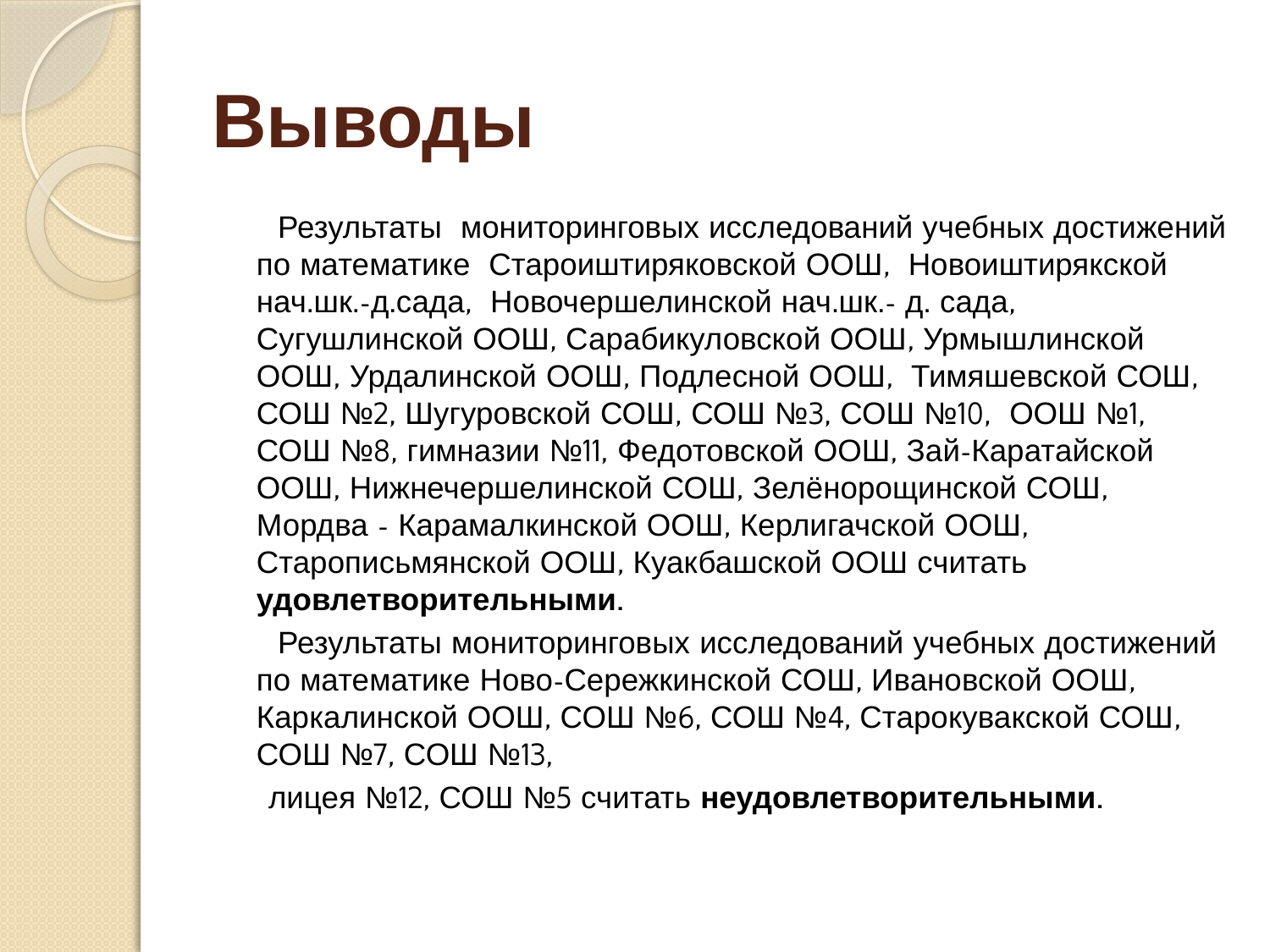

# Выводы
      Результаты  мониторинговых исследований учебных достижений по математике  Староиштиряковской ООШ,  Новоиштирякской нач.шк.-д.сада,  Новочершелинской нач.шк.- д. сада, Сугушлинской ООШ, Сарабикуловской ООШ, Урмышлинской ООШ, Урдалинской ООШ, Подлесной ООШ,  Тимяшевской СОШ,  СОШ №2, Шугуровской СОШ, СОШ №3, СОШ №10,  ООШ №1, СОШ №8, гимназии №11, Федотовской ООШ, Зай-Каратайской ООШ, Нижнечершелинской СОШ, Зелёнорощинской СОШ, Мордва - Карамалкинской ООШ, Керлигачской ООШ, Старописьмянской ООШ, Куакбашской ООШ считать удовлетворительными.
      Результаты мониторинговых исследований учебных достижений по математике Ново-Сережкинской СОШ, Ивановской ООШ, Каркалинской ООШ, СОШ №6, СОШ №4, Старокувакской СОШ, СОШ №7, СОШ №13,
     лицея №12, СОШ №5 считать неудовлетворительными.